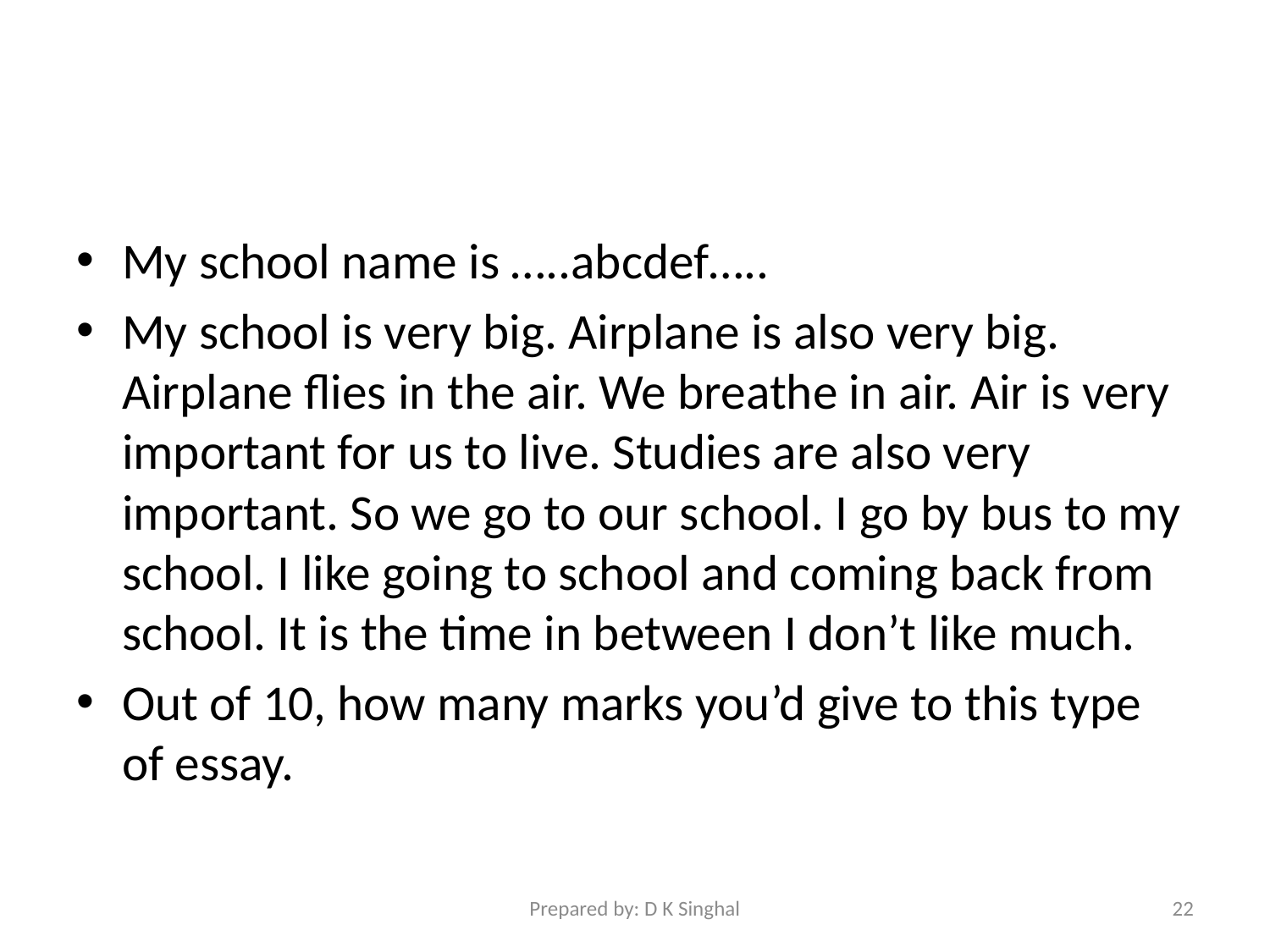

#
My school name is …..abcdef…..
My school is very big. Airplane is also very big. Airplane flies in the air. We breathe in air. Air is very important for us to live. Studies are also very important. So we go to our school. I go by bus to my school. I like going to school and coming back from school. It is the time in between I don’t like much.
Out of 10, how many marks you’d give to this type of essay.

Prepared by: D K Singhal
22